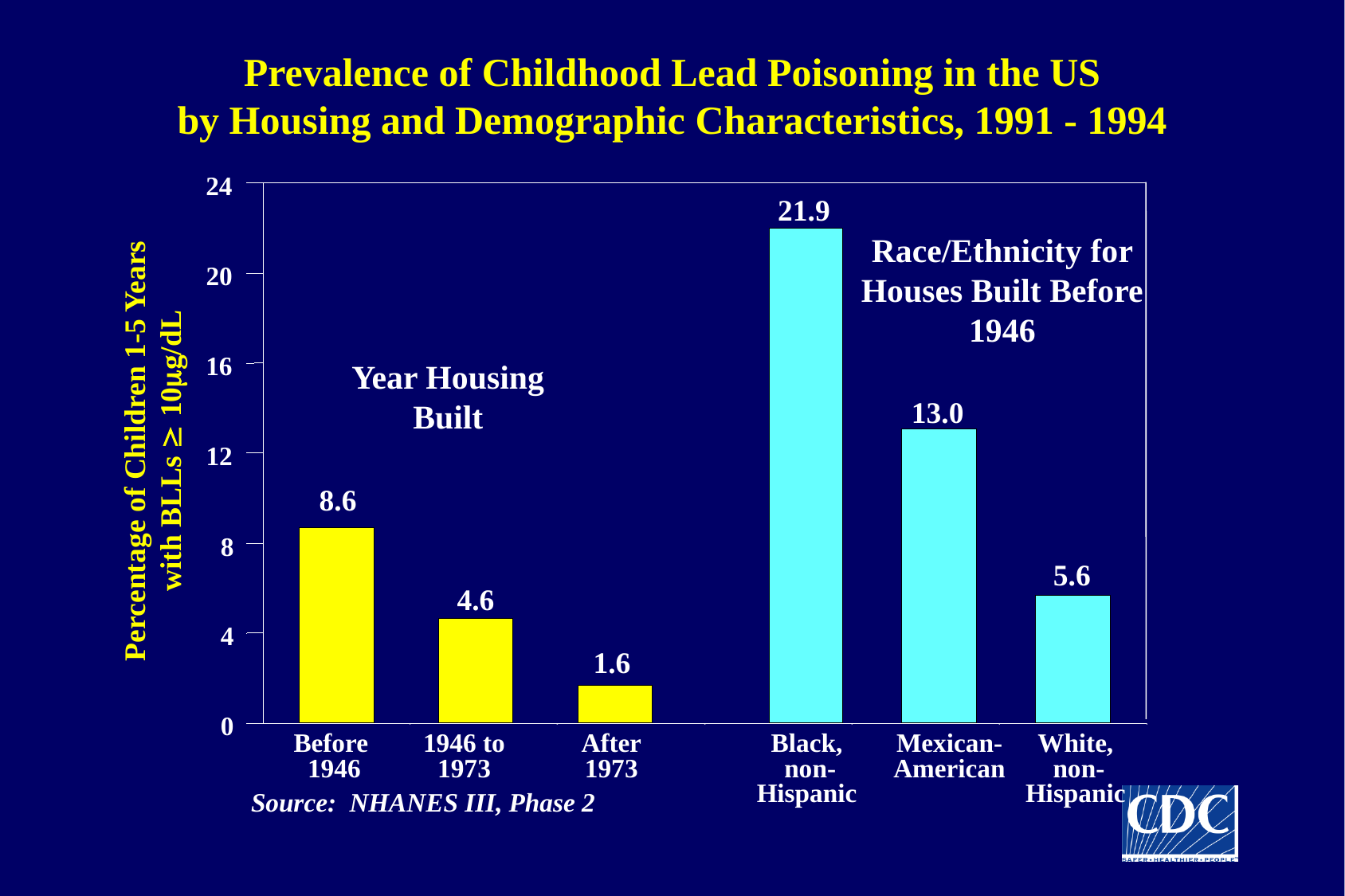

# Prevalence of Childhood Lead Poisoning in the US by Housing and Demographic Characteristics, 1991 - 1994
24

21.9
Race/Ethnicity for
Houses Built Before 1946

20

Year Housing Built
16

Percentage of Children 1-5 Years
with BLLs ≥ 10μg/dL
13.0

12

8.6

8

5.6
4.6

4

1.6

0

Before
 1946
1946 to
1973
After
1973
Black,
 non-
Hispanic
Mexican-
American
White,
 non-
Hispanic
Source:  NHANES III, Phase 2